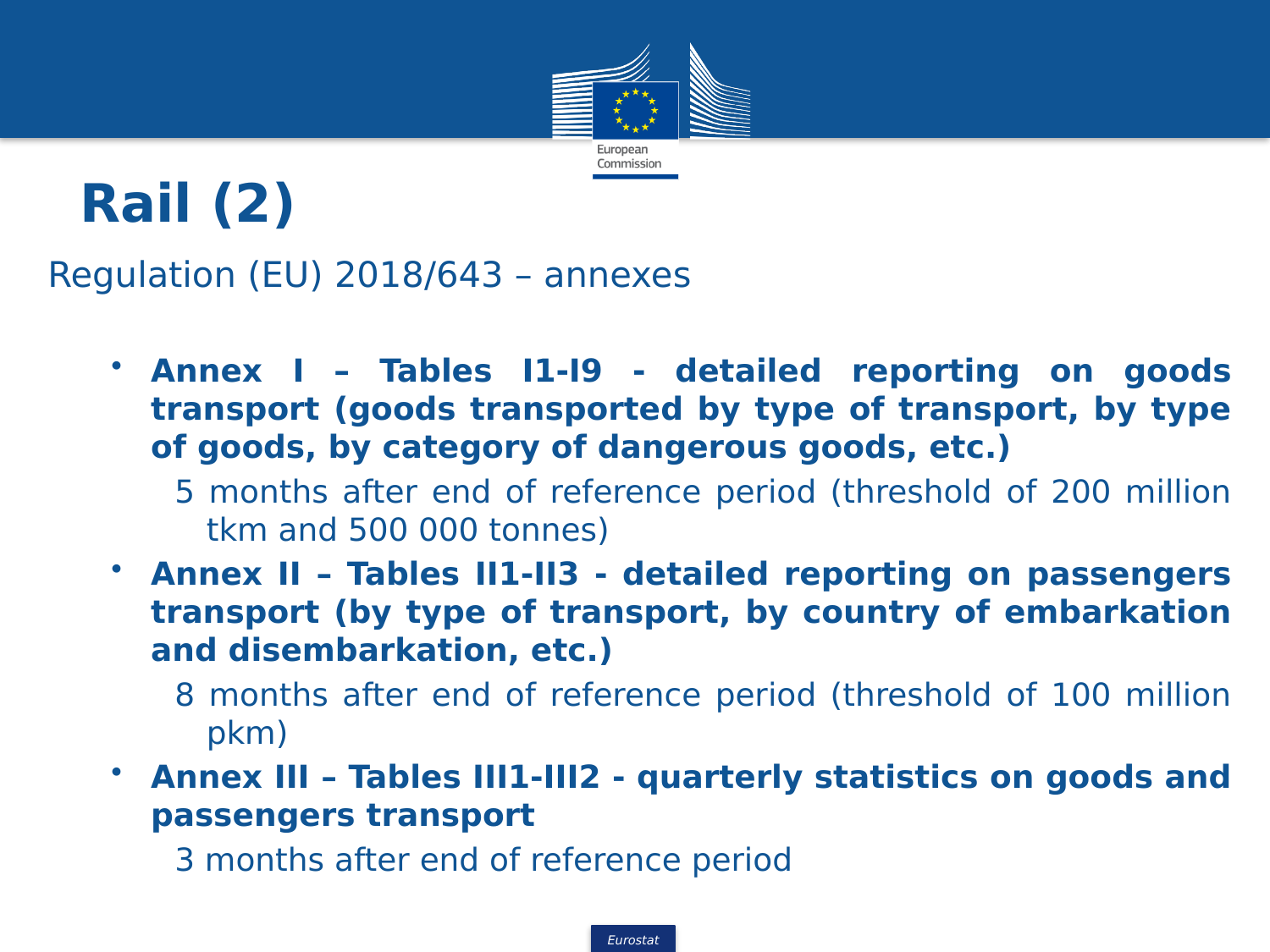

# Rail (2)
Regulation (EU) 2018/643 – annexes

Annex I – Tables I1-I9 - detailed reporting on goods transport (goods transported by type of transport, by type of goods, by category of dangerous goods, etc.)
5 months after end of reference period (threshold of 200 million tkm and 500 000 tonnes)
Annex II – Tables II1-II3 - detailed reporting on passengers transport (by type of transport, by country of embarkation and disembarkation, etc.)
8 months after end of reference period (threshold of 100 million pkm)
Annex III – Tables III1-III2 - quarterly statistics on goods and passengers transport
3 months after end of reference period